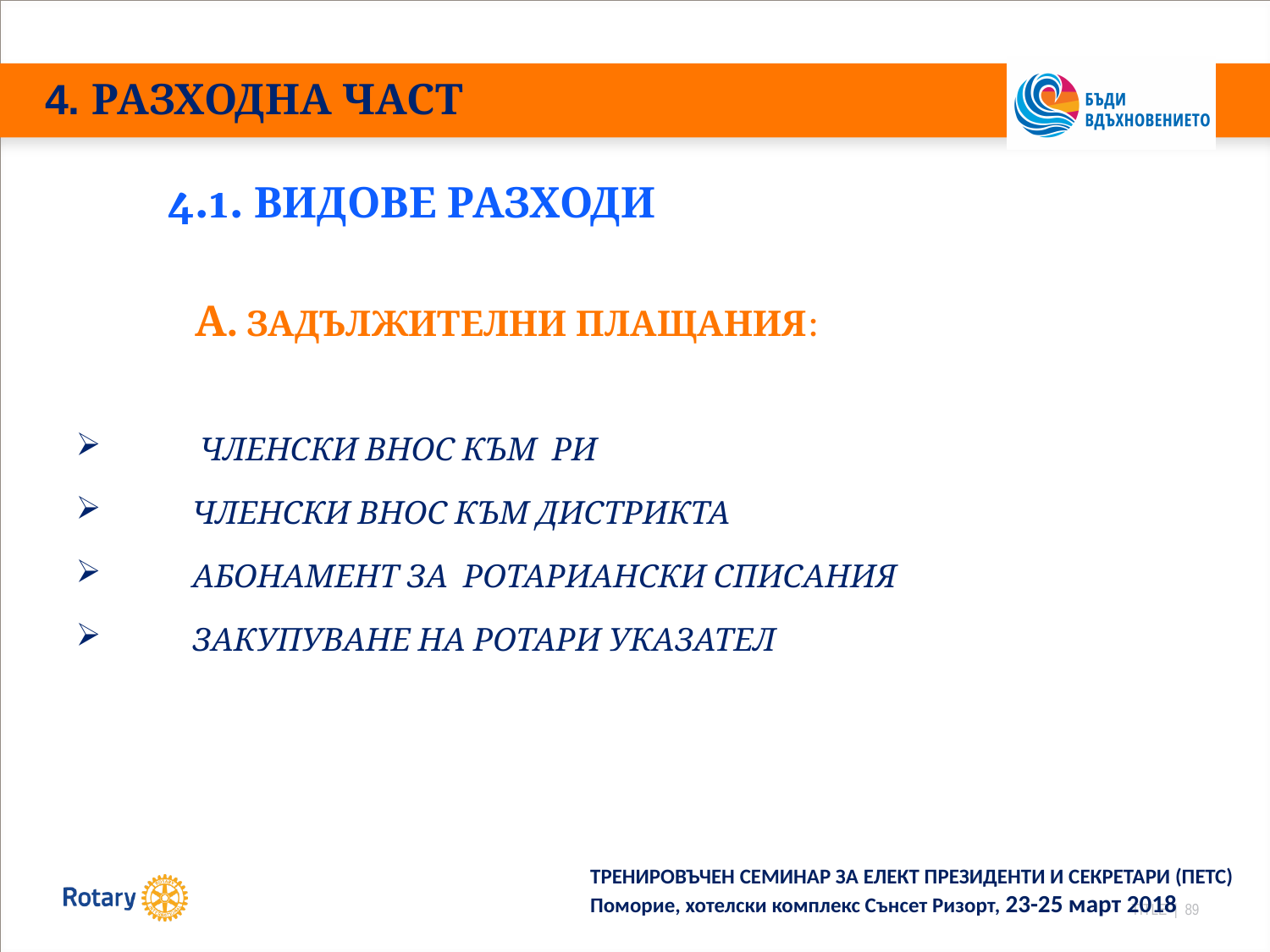

# 4. РАЗХОДНА ЧАСТ
         4.1. ВИДОВЕ РАЗХОДИ

           А. ЗАДЪЛЖИТЕЛНИ ПЛАЩАНИЯ:

          ЧЛЕНСКИ ВНОС КЪМ  РИ
         ЧЛЕНСКИ ВНОС КЪМ ДИСТРИКТА
         АБОНАМЕНТ ЗА  РОТАРИАНСКИ СПИСАНИЯ
         ЗАКУПУВАНЕ НА РОТАРИ УКАЗАТЕЛ